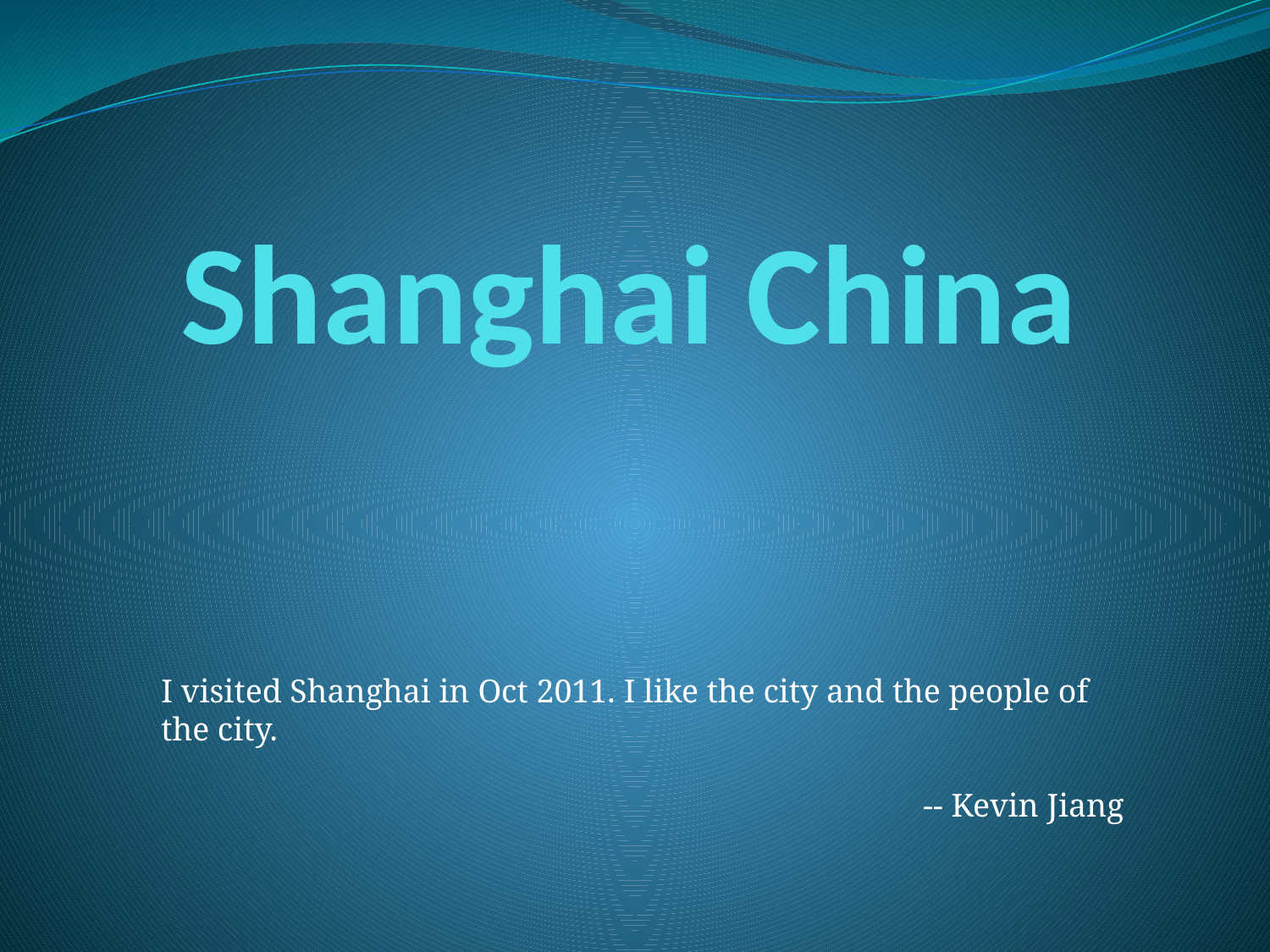

# Shanghai China
I visited Shanghai in Oct 2011. I like the city and the people of the city.

						-- Kevin Jiang